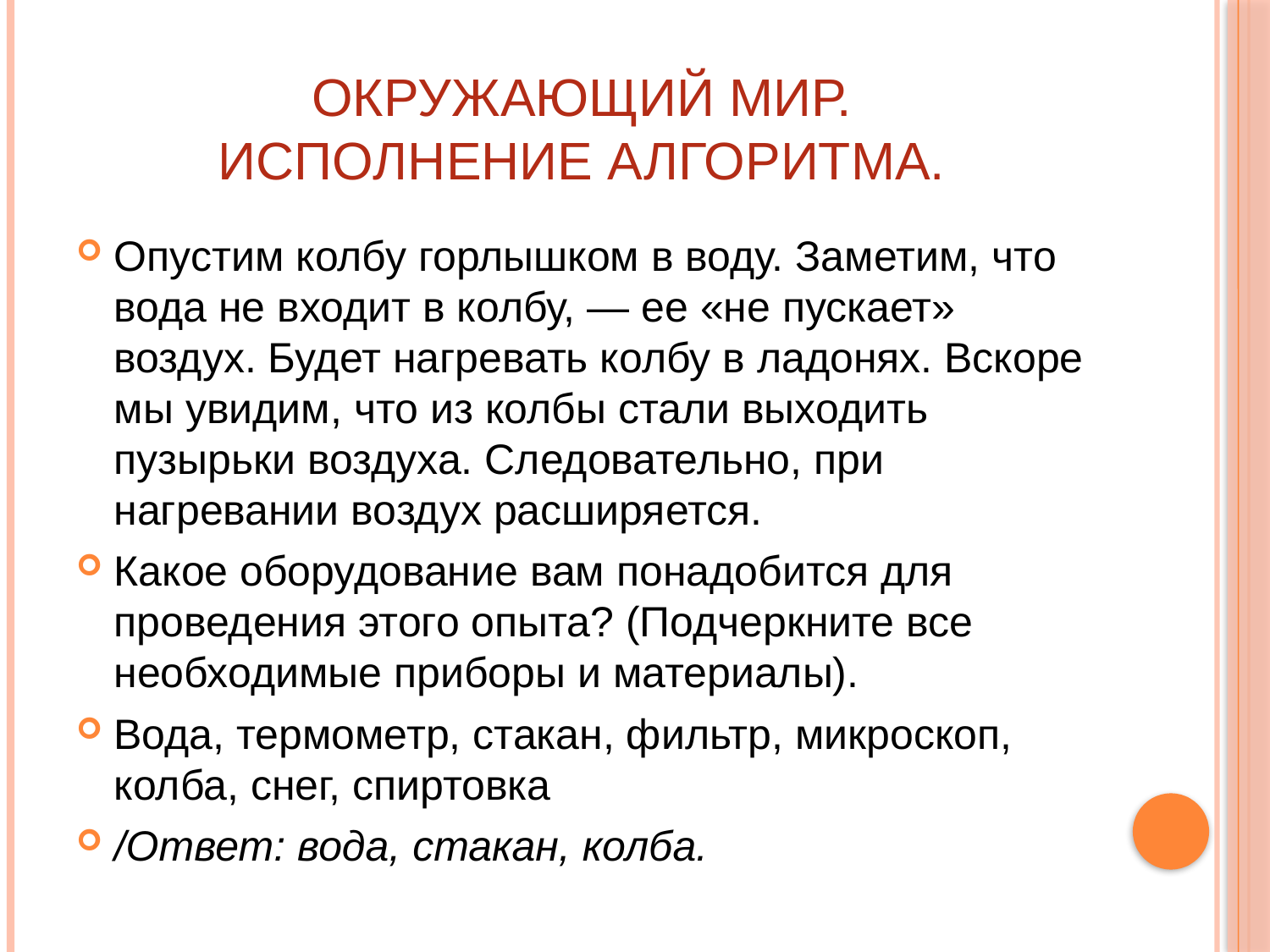

# Окружающий мир. Исполнение алгоритма.
Опустим колбу горлышком в воду. Заметим, что вода не входит в колбу, — ее «не пускает» воздух. Будет нагревать колбу в ладонях. Вскоре мы увидим, что из колбы стали выходить пузырьки воздуха. Следовательно, при нагревании воздух расширяется.
Какое оборудование вам понадобится для проведения этого опыта? (Подчеркните все необходимые приборы и материалы).
Вода, термометр, стакан, фильтр, микроскоп, колба, снег, спиртовка
/Ответ: вода, стакан, колба.